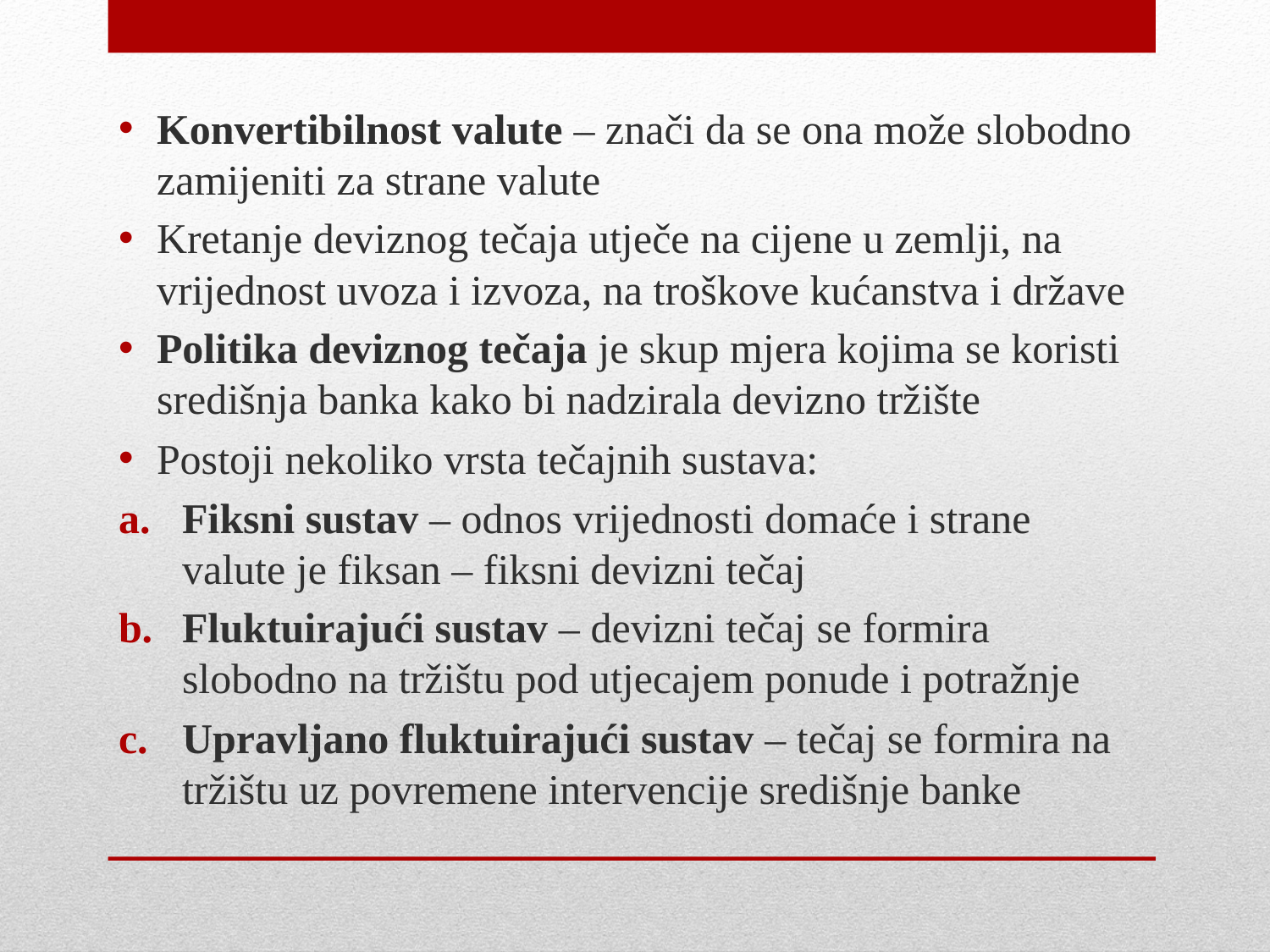

Konvertibilnost valute – znači da se ona može slobodno zamijeniti za strane valute
Kretanje deviznog tečaja utječe na cijene u zemlji, na vrijednost uvoza i izvoza, na troškove kućanstva i države
Politika deviznog tečaja je skup mjera kojima se koristi središnja banka kako bi nadzirala devizno tržište
Postoji nekoliko vrsta tečajnih sustava:
Fiksni sustav – odnos vrijednosti domaće i strane valute je fiksan – fiksni devizni tečaj
Fluktuirajući sustav – devizni tečaj se formira slobodno na tržištu pod utjecajem ponude i potražnje
Upravljano fluktuirajući sustav – tečaj se formira na tržištu uz povremene intervencije središnje banke